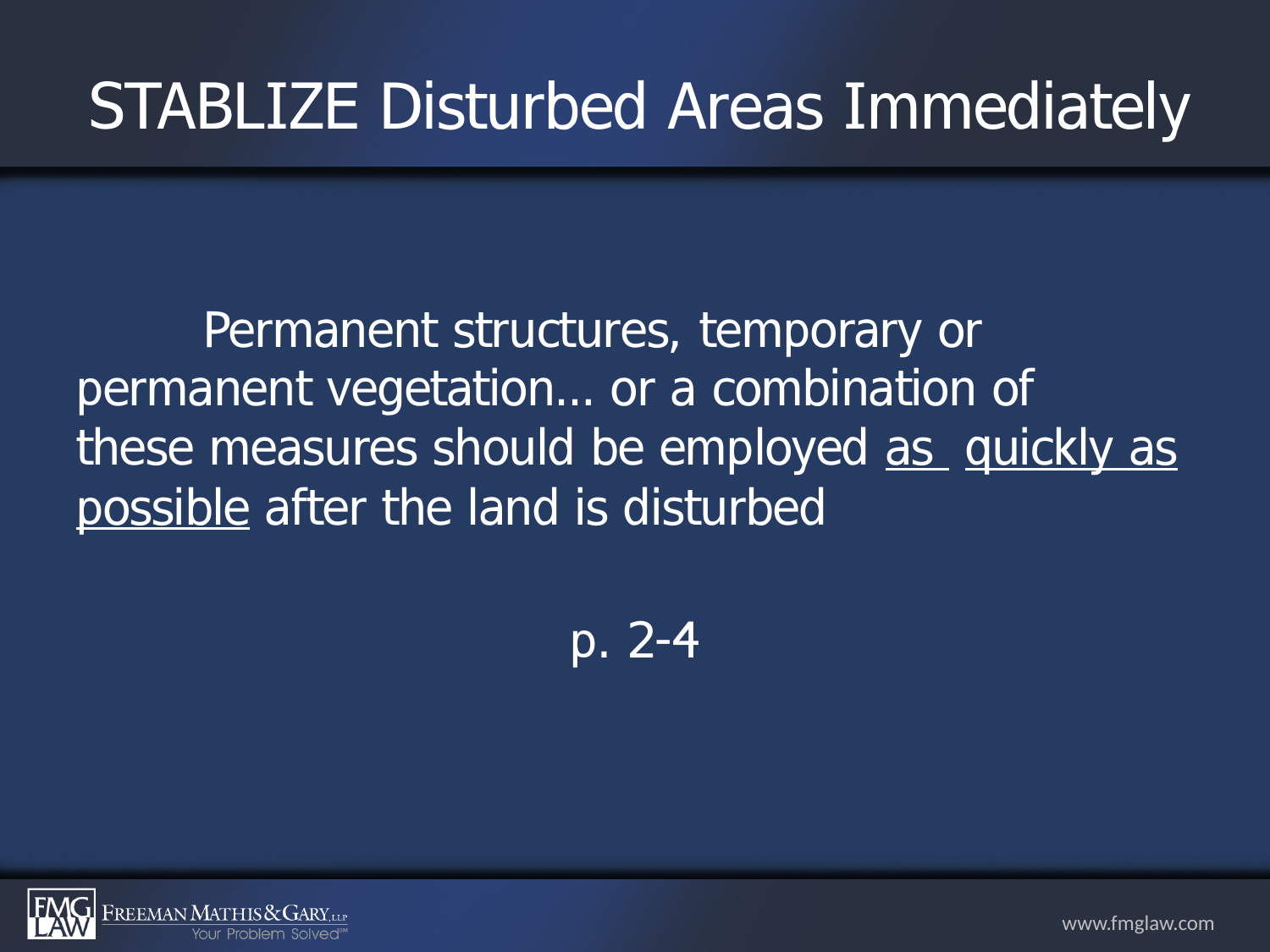

# STABLIZE Disturbed Areas Immediately

	Permanent structures, temporary or 	permanent vegetation… or a combination of 	these measures should be employed as 	quickly as possible after the land is disturbed
p. 2-4